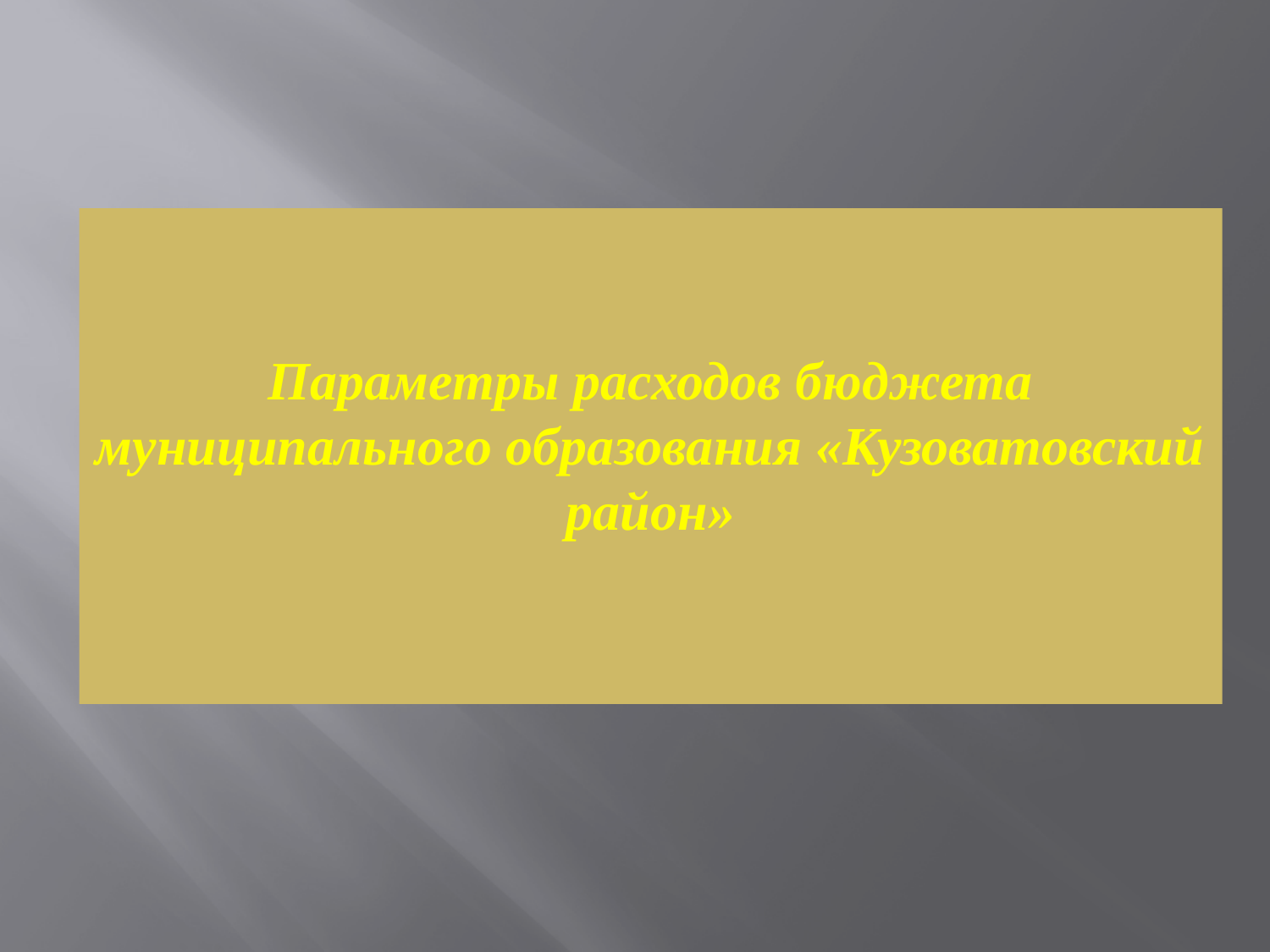

# Параметры расходов бюджета муниципального образования «Кузоватовский район»